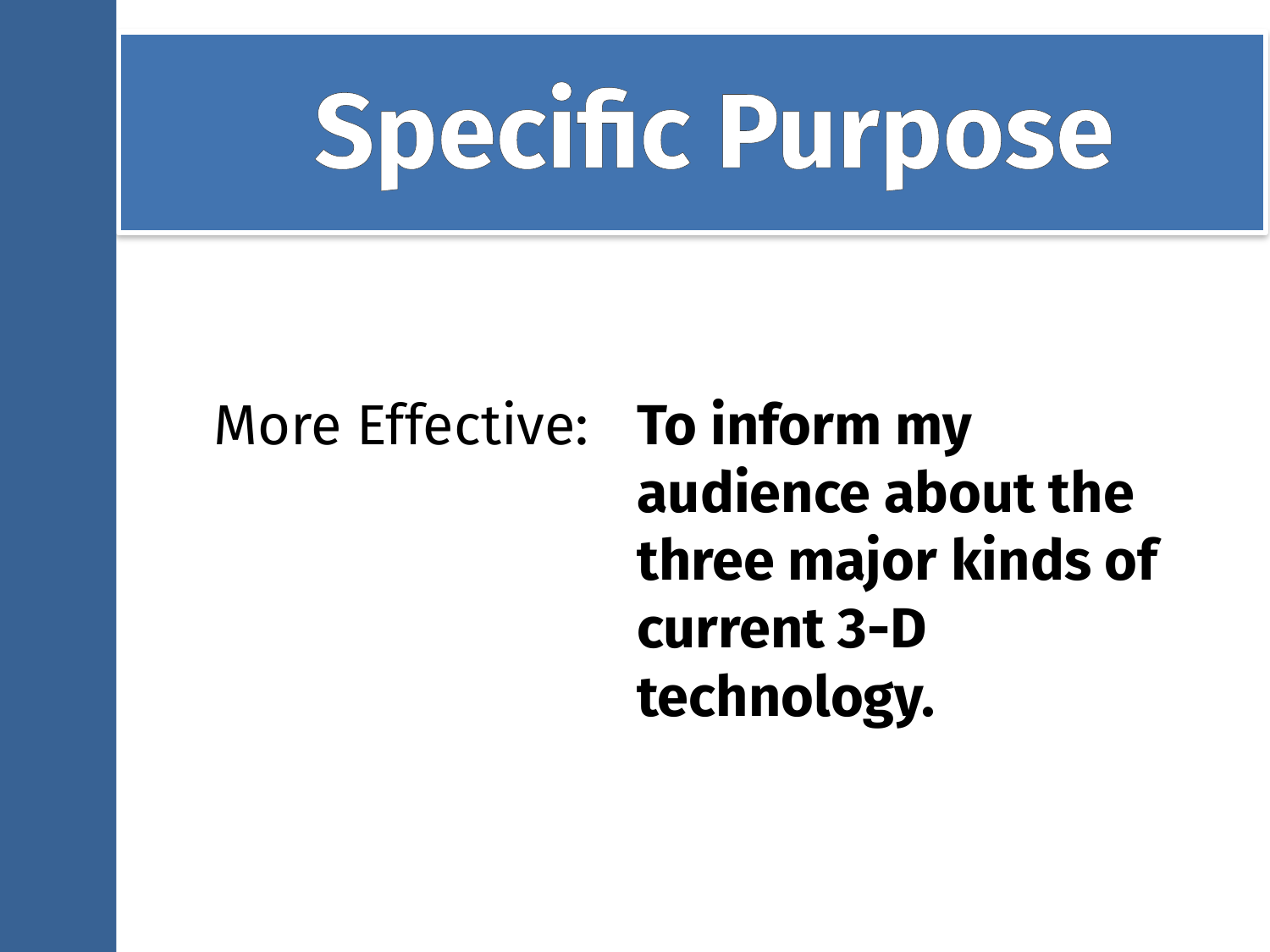

# Specific Purpose
| More Effective: | To inform my audience about the three major kinds of current 3-D technology. |
| --- | --- |